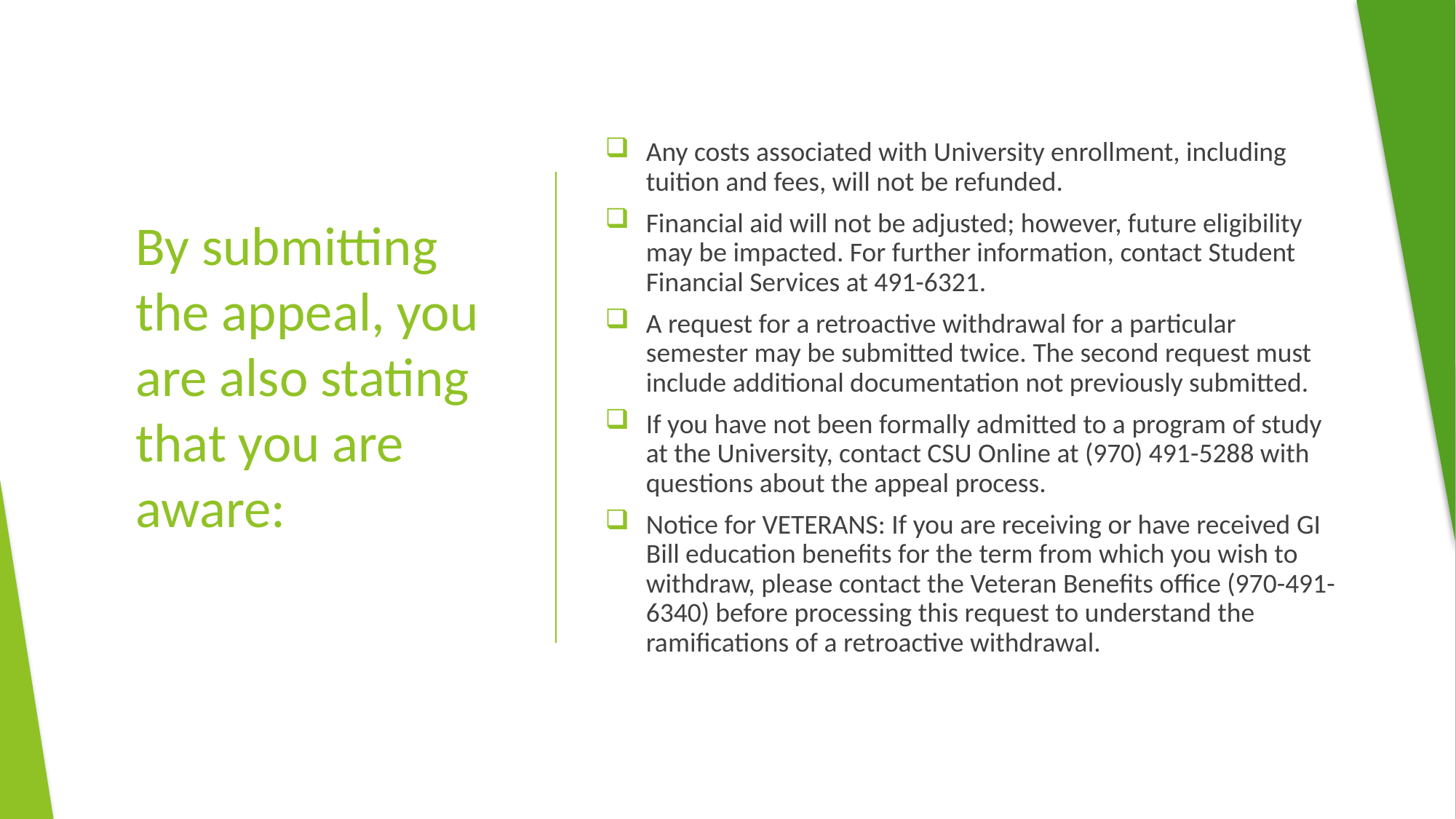

Any costs associated with University enrollment, including tuition and fees, will not be refunded.
Financial aid will not be adjusted; however, future eligibility may be impacted. For further information, contact Student Financial Services at 491-6321.
A request for a retroactive withdrawal for a particular semester may be submitted twice. The second request must include additional documentation not previously submitted.
If you have not been formally admitted to a program of study at the University, contact CSU Online at (970) 491-5288 with questions about the appeal process.
Notice for VETERANS: If you are receiving or have received GI Bill education benefits for the term from which you wish to withdraw, please contact the Veteran Benefits office (970-491-6340) before processing this request to understand the ramifications of a retroactive withdrawal.

# By submitting the appeal, you are also stating that you are aware: